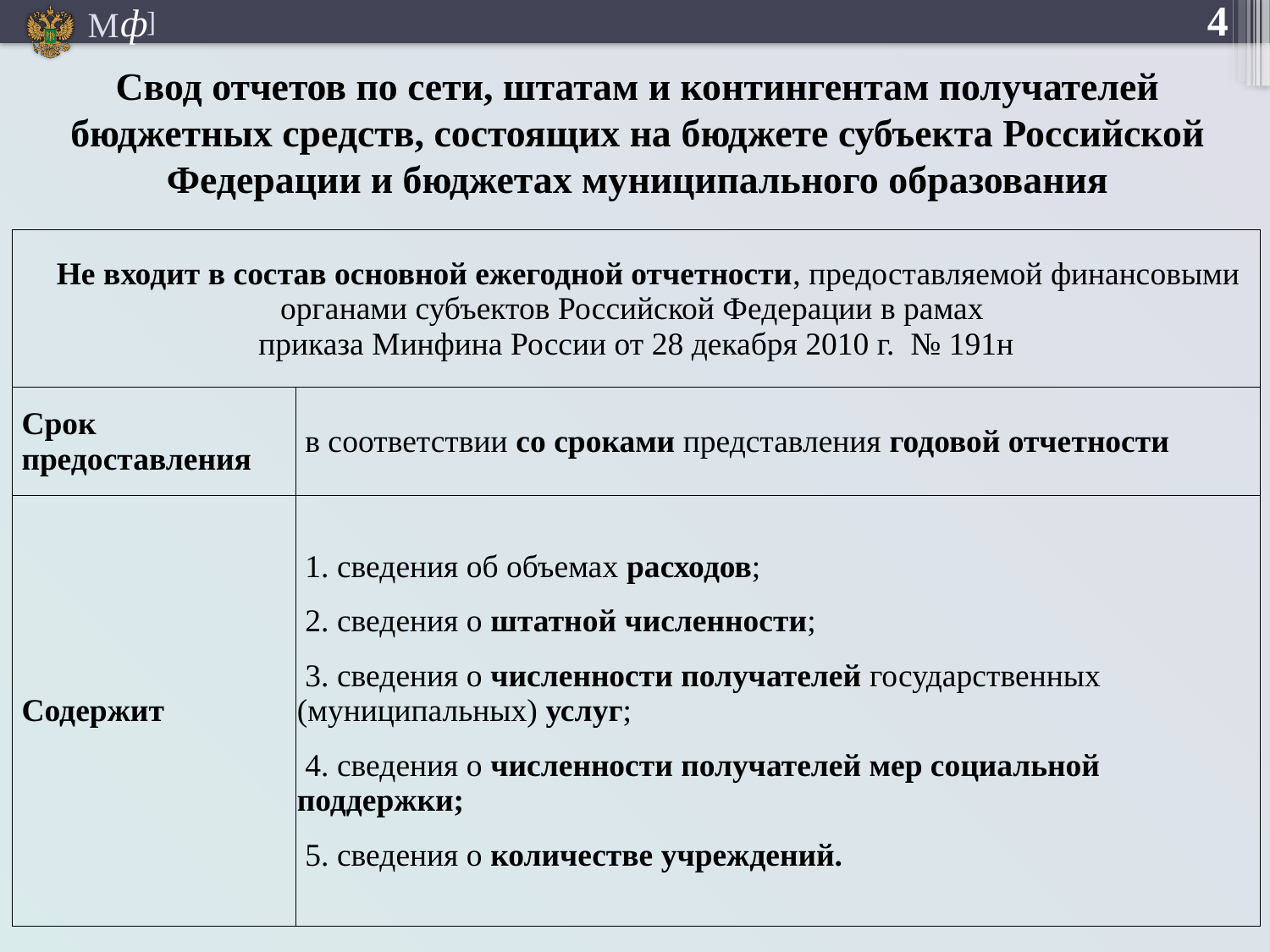

4
Свод отчетов по сети, штатам и контингентам получателей бюджетных средств, состоящих на бюджете субъекта Российской Федерации и бюджетах муниципального образования
| Не входит в состав основной ежегодной отчетности, предоставляемой финансовыми органами субъектов Российской Федерации в рамах приказа Минфина России от 28 декабря 2010 г. № 191н |  |
| --- | --- |
| Срок предоставления | в соответствии со сроками представления годовой отчетности |
| Содержит | 1. сведения об объемах расходов; 2. сведения о штатной численности; 3. сведения о численности получателей государственных (муниципальных) услуг; 4. сведения о численности получателей мер социальной поддержки; 5. сведения о количестве учреждений. |